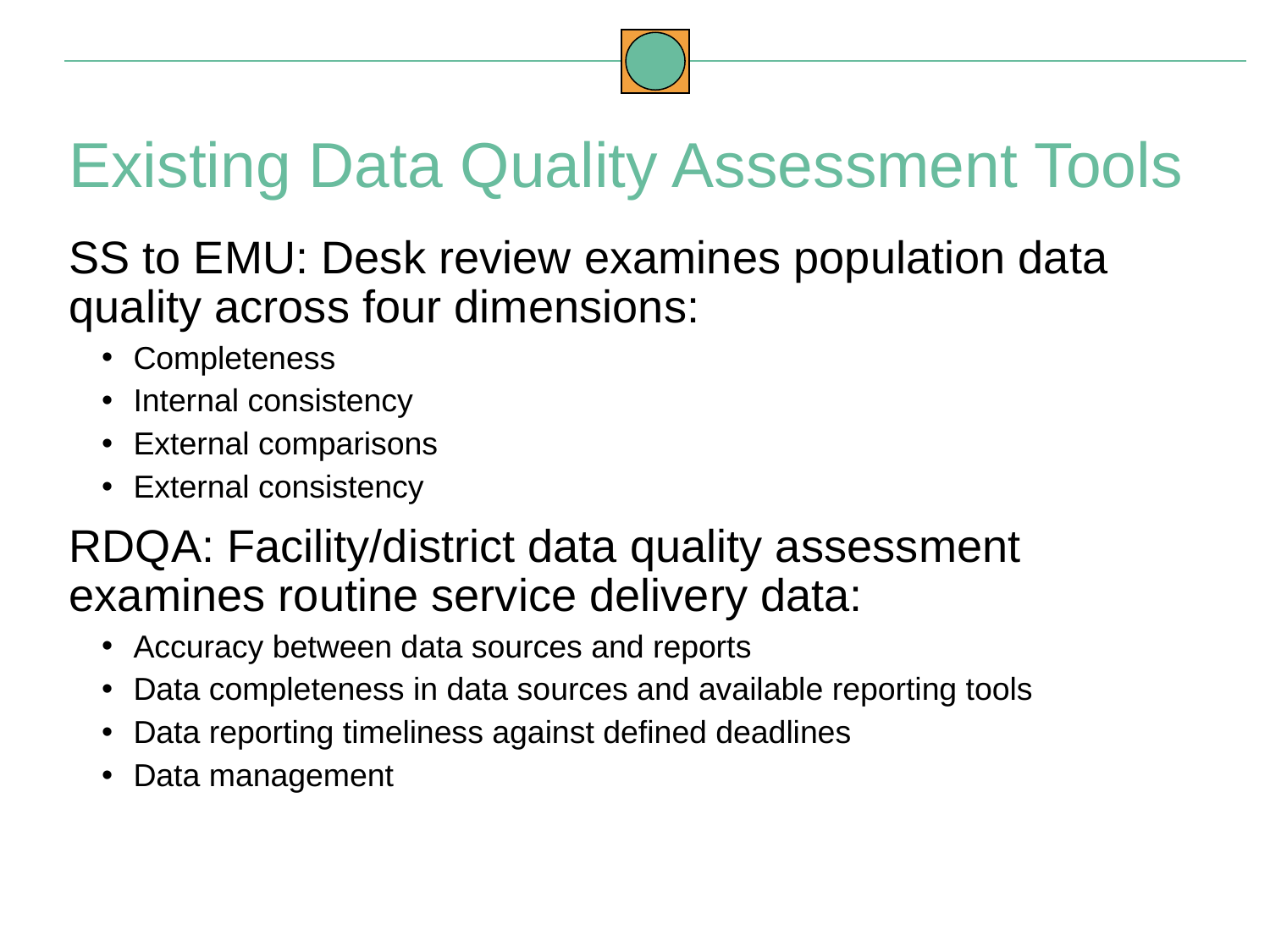

Existing Data Quality Assessment Tools
SS to EMU: Desk review examines population data quality across four dimensions:
Completeness
Internal consistency
External comparisons
External consistency
RDQA: Facility/district data quality assessment examines routine service delivery data:
Accuracy between data sources and reports
Data completeness in data sources and available reporting tools
Data reporting timeliness against defined deadlines
Data management